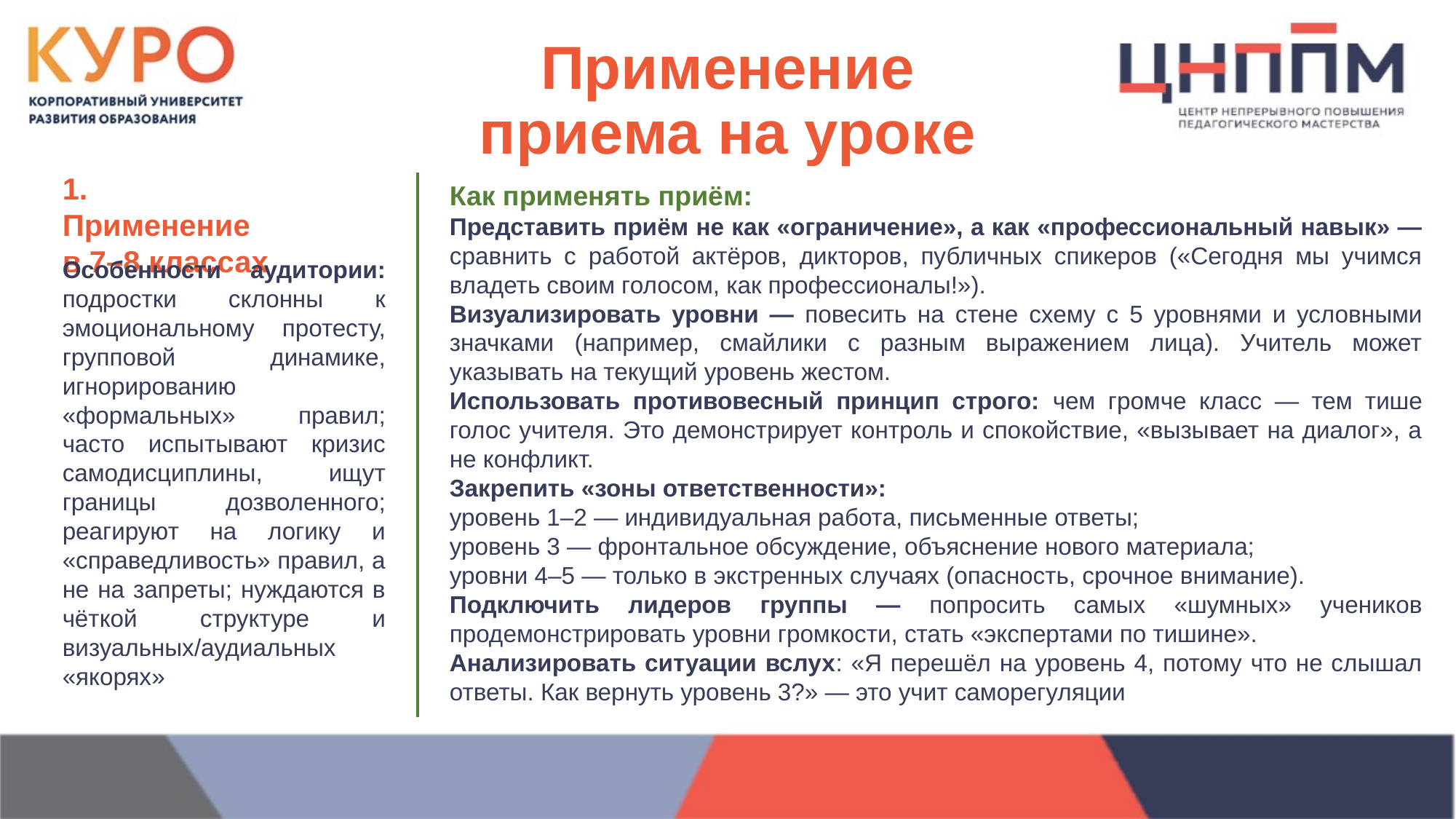

# Применение приема на уроке
1. Применение в 7–8 классах
Как применять приём:
Представить приём не как «ограничение», а как «профессиональный навык» — сравнить с работой актёров, дикторов, публичных спикеров («Сегодня мы учимся владеть своим голосом, как профессионалы!»).
Визуализировать уровни — повесить на стене схему с 5 уровнями и условными значками (например, смайлики с разным выражением лица). Учитель может указывать на текущий уровень жестом.
Использовать противовесный принцип строго: чем громче класс — тем тише голос учителя. Это демонстрирует контроль и спокойствие, «вызывает на диалог», а не конфликт.
Закрепить «зоны ответственности»:
уровень 1–2 — индивидуальная работа, письменные ответы;
уровень 3 — фронтальное обсуждение, объяснение нового материала;
уровни 4–5 — только в экстренных случаях (опасность, срочное внимание).
Подключить лидеров группы — попросить самых «шумных» учеников продемонстрировать уровни громкости, стать «экспертами по тишине».
Анализировать ситуации вслух: «Я перешёл на уровень 4, потому что не слышал ответы. Как вернуть уровень 3?» — это учит саморегуляции
Особенности аудитории: подростки склонны к эмоциональному протесту, групповой динамике, игнорированию «формальных» правил; часто испытывают кризис самодисциплины, ищут границы дозволенного; реагируют на логику и «справедливость» правил, а не на запреты; нуждаются в чёткой структуре и визуальных/аудиальных «якорях»